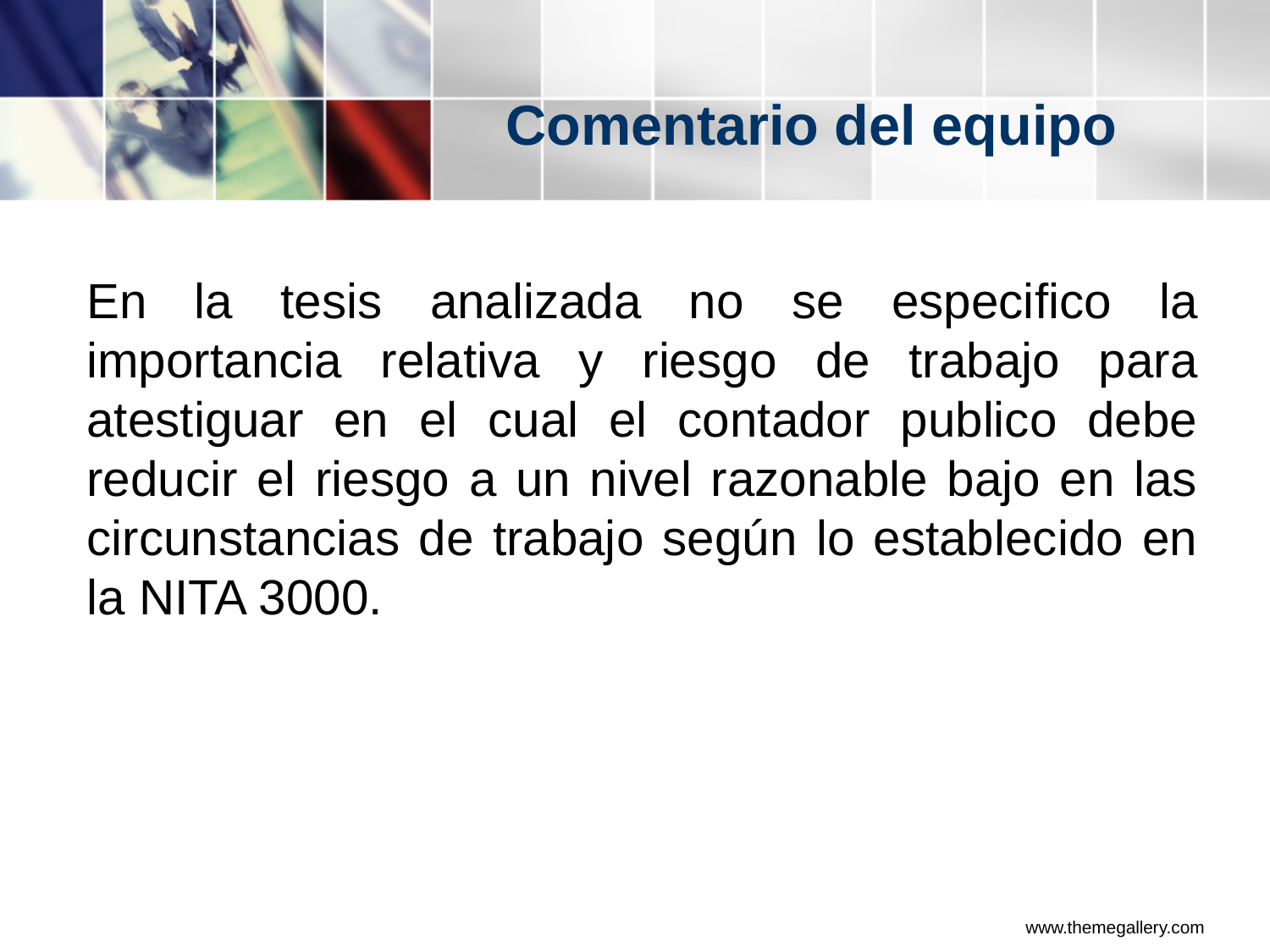

# Comentario del equipo
En la tesis analizada no se especifico la importancia relativa y riesgo de trabajo para atestiguar en el cual el contador publico debe reducir el riesgo a un nivel razonable bajo en las circunstancias de trabajo según lo establecido en la NITA 3000.
www.themegallery.com